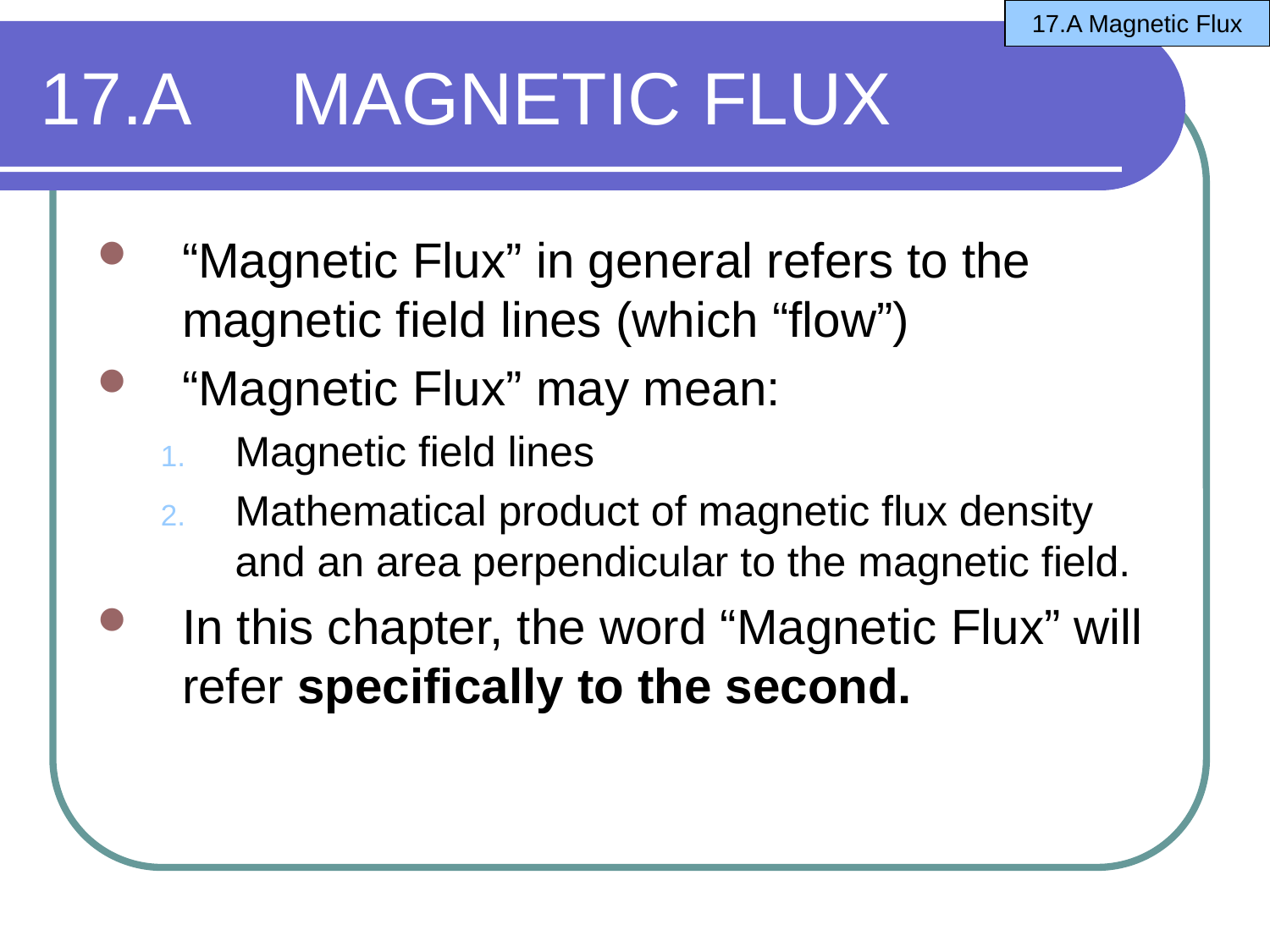

17.A Magnetic Flux
# 17.A     MAGNETIC FLUX
“Magnetic Flux” in general refers to the magnetic field lines (which “flow”)
“Magnetic Flux” may mean:
Magnetic field lines
Mathematical product of magnetic flux density and an area perpendicular to the magnetic field.
In this chapter, the word “Magnetic Flux” will refer specifically to the second.